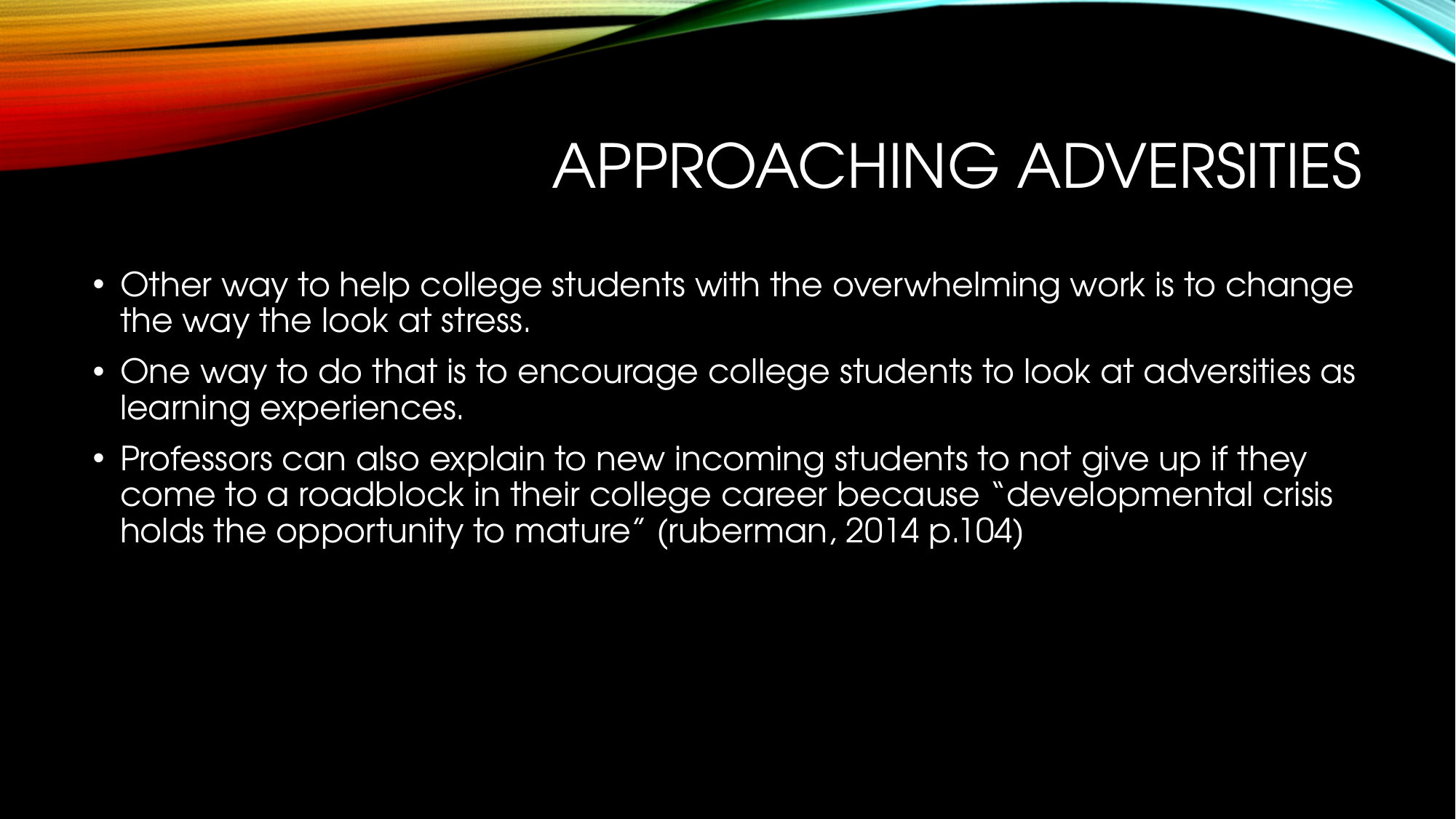

# Approaching adversities
Other way to help college students with the overwhelming work is to change the way the look at stress.
One way to do that is to encourage college students to look at adversities as learning experiences.
Professors can also explain to new incoming students to not give up if they come to a roadblock in their college career because “developmental crisis holds the opportunity to mature” (ruberman, 2014 p.104)